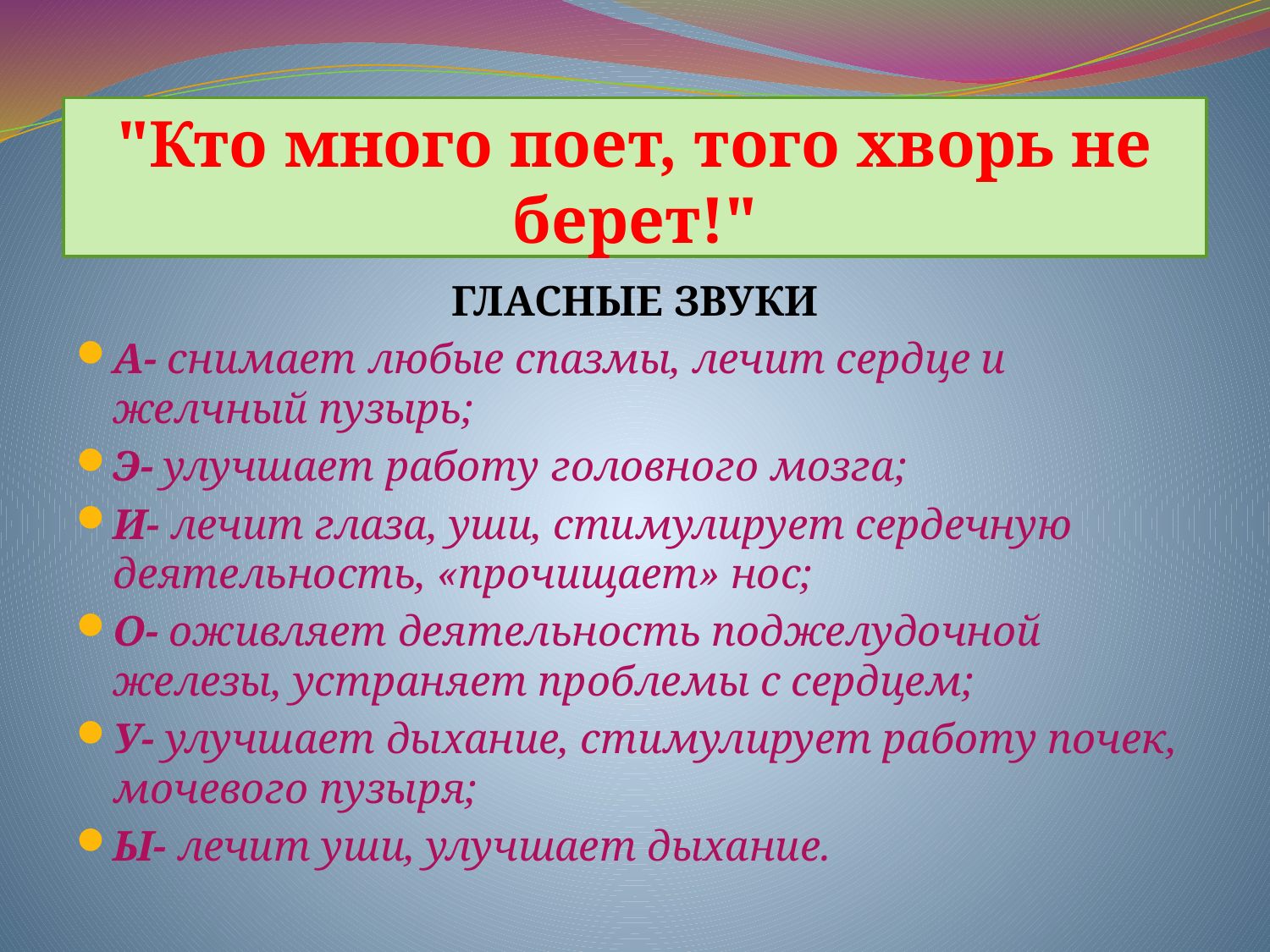

# "Кто много поет, того хворь не берет!"
ГЛАСНЫЕ ЗВУКИ
А- снимает любые спазмы, лечит сердце и желчный пузырь;
Э- улучшает работу головного мозга;
И- лечит глаза, уши, стимулирует сердечную деятельность, «прочищает» нос;
О- оживляет деятельность поджелудочной железы, устраняет проблемы с сердцем;
У- улучшает дыхание, стимулирует работу почек, мочевого пузыря;
Ы- лечит уши, улучшает дыхание.